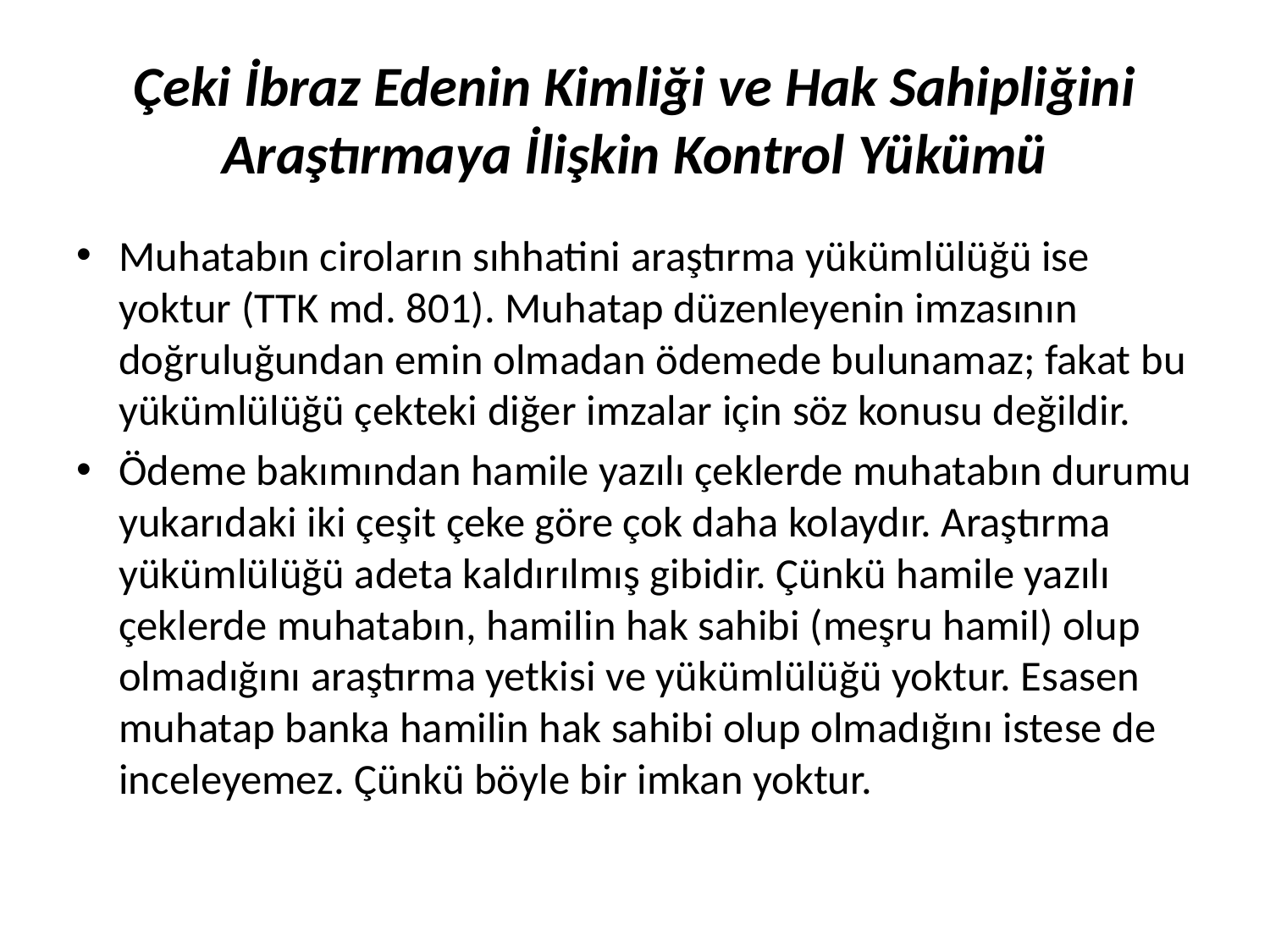

# Çeki İbraz Edenin Kimliği ve Hak Sahipliğini Araştırmaya İlişkin Kontrol Yükümü
Muhatabın ciroların sıhhatini araştırma yükümlülüğü ise yoktur (TTK md. 801). Muhatap düzenleyenin imzasının doğruluğundan emin olmadan ödemede bulunamaz; fakat bu yükümlülüğü çekteki diğer imzalar için söz konusu değildir.
Ödeme bakımından hamile yazılı çeklerde muhatabın durumu yukarıdaki iki çeşit çeke göre çok daha kolaydır. Araştırma yükümlülüğü adeta kaldırılmış gibidir. Çünkü hamile yazılı çeklerde muhatabın, hamilin hak sahibi (meşru hamil) olup olmadığını araştırma yetkisi ve yükümlülüğü yoktur. Esasen muhatap banka hamilin hak sahibi olup olmadığını istese de inceleyemez. Çünkü böyle bir imkan yoktur.